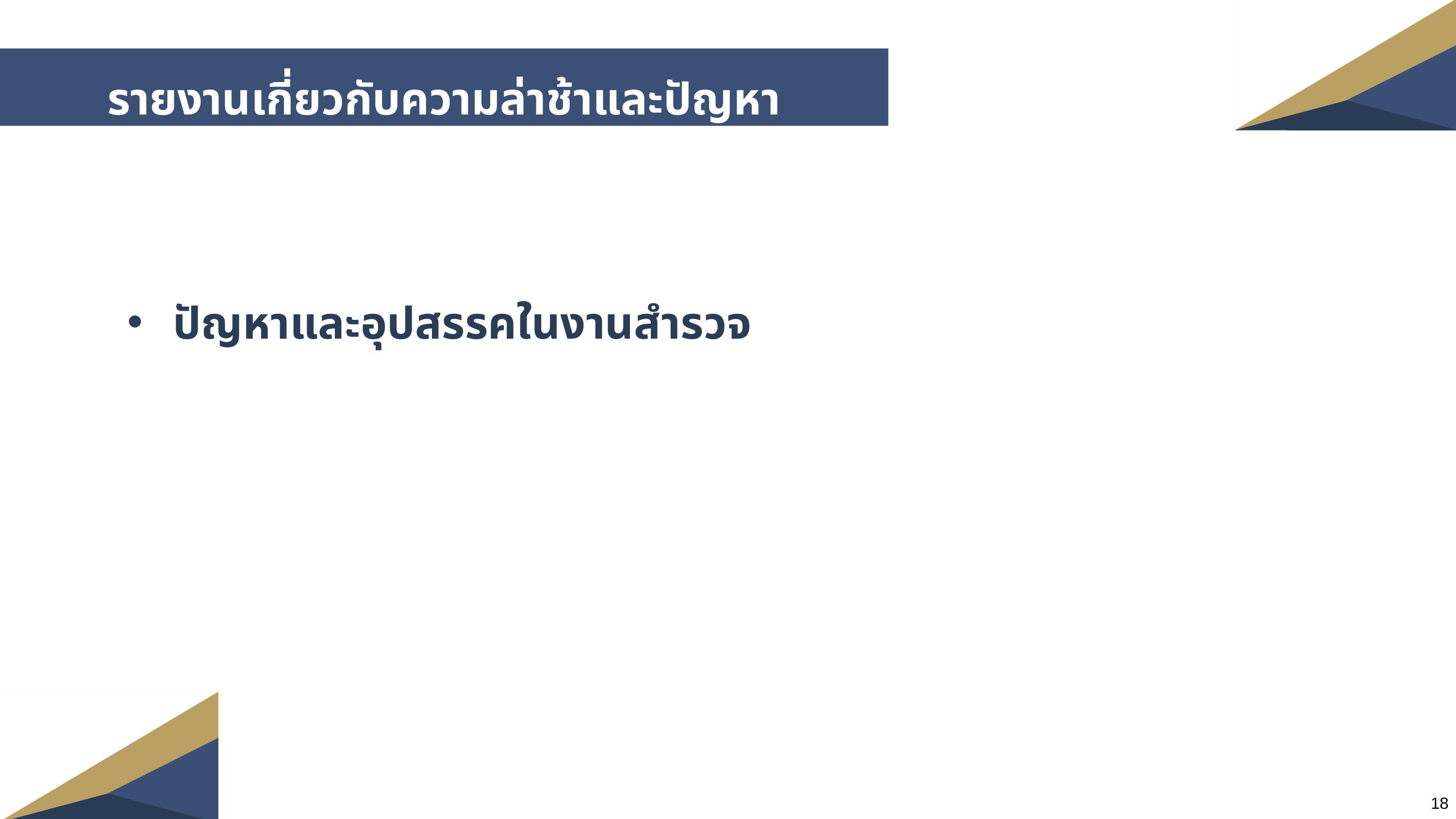

รายงานเกี่ยวกับความล่าช้าและปัญหา
ปัญหาและอุปสรรคในงานสำรวจ
18